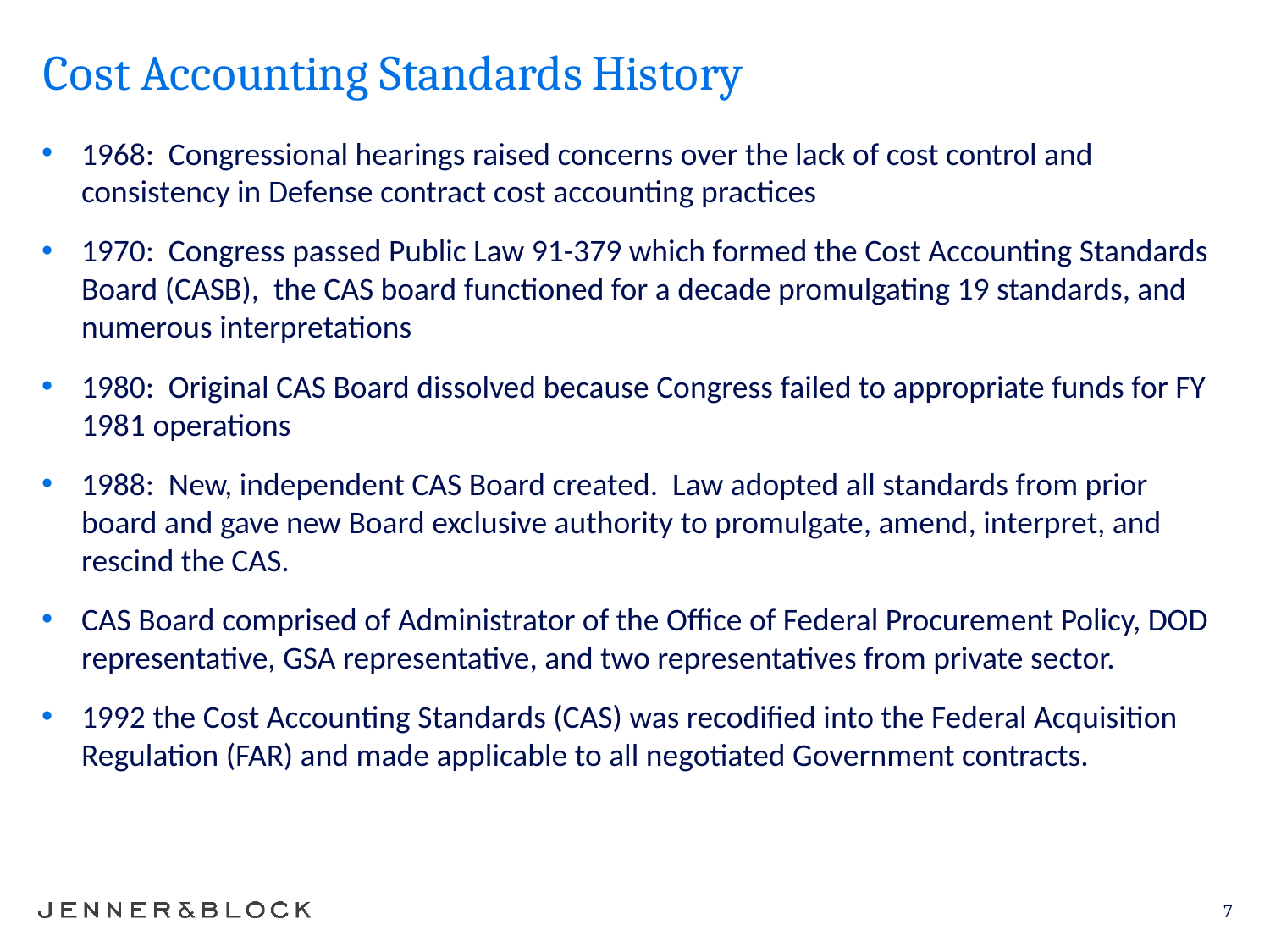

# Cost Accounting Standards History
1968:  Congressional hearings raised concerns over the lack of cost control and consistency in Defense contract cost accounting practices
1970:  Congress passed Public Law 91-379 which formed the Cost Accounting Standards Board (CASB),  the CAS board functioned for a decade promulgating 19 standards, and numerous interpretations
1980:  Original CAS Board dissolved because Congress failed to appropriate funds for FY 1981 operations
1988:  New, independent CAS Board created.  Law adopted all standards from prior board and gave new Board exclusive authority to promulgate, amend, interpret, and rescind the CAS.
CAS Board comprised of Administrator of the Office of Federal Procurement Policy, DOD representative, GSA representative, and two representatives from private sector.
1992 the Cost Accounting Standards (CAS) was recodified into the Federal Acquisition Regulation (FAR) and made applicable to all negotiated Government contracts.